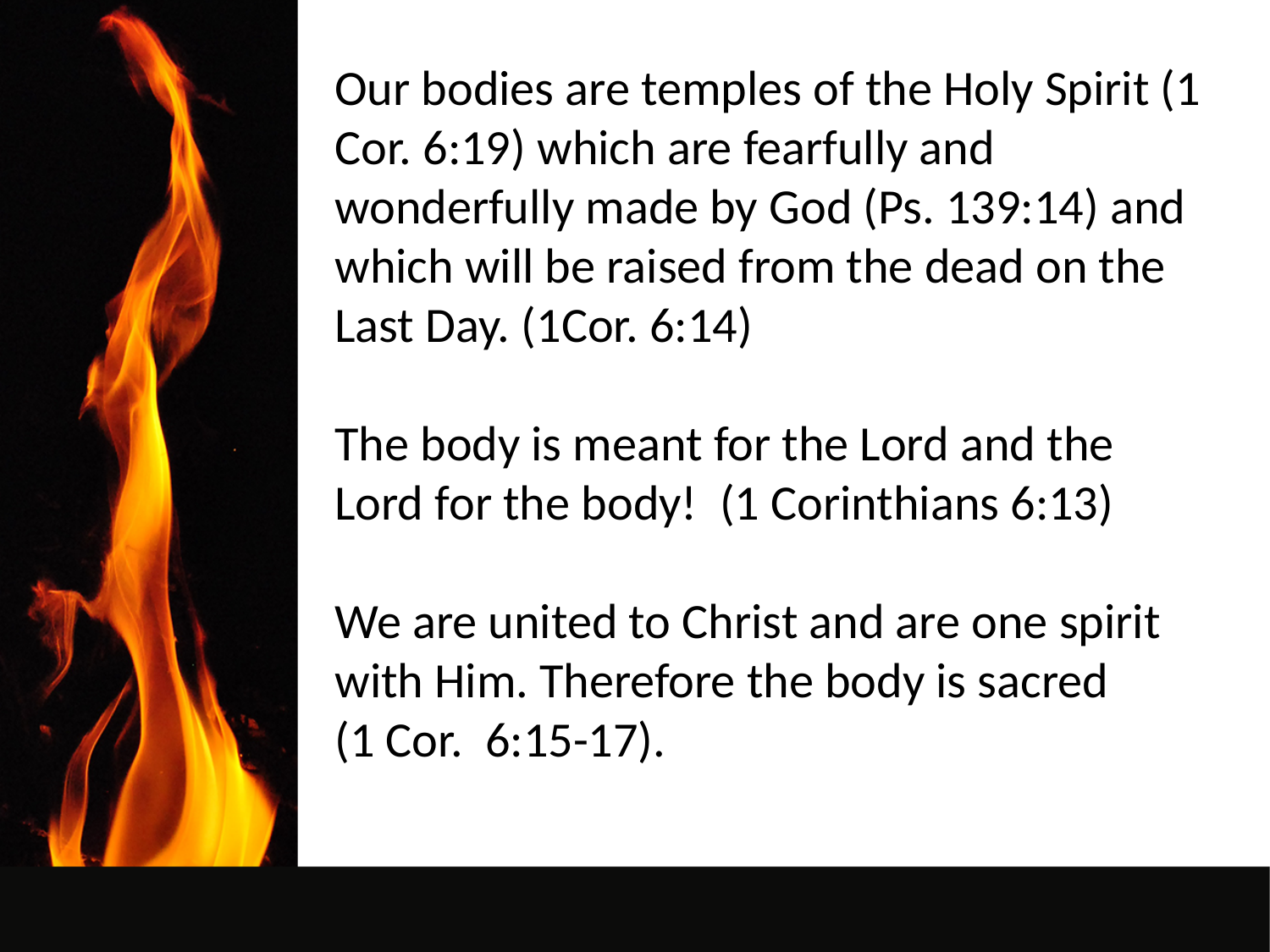

Our bodies are temples of the Holy Spirit (1 Cor. 6:19) which are fearfully and wonderfully made by God (Ps. 139:14) and which will be raised from the dead on the Last Day. (1Cor. 6:14)

The body is meant for the Lord and the Lord for the body!  (1 Corinthians 6:13)

We are united to Christ and are one spirit with Him. Therefore the body is sacred
(1 Cor.  6:15-17).